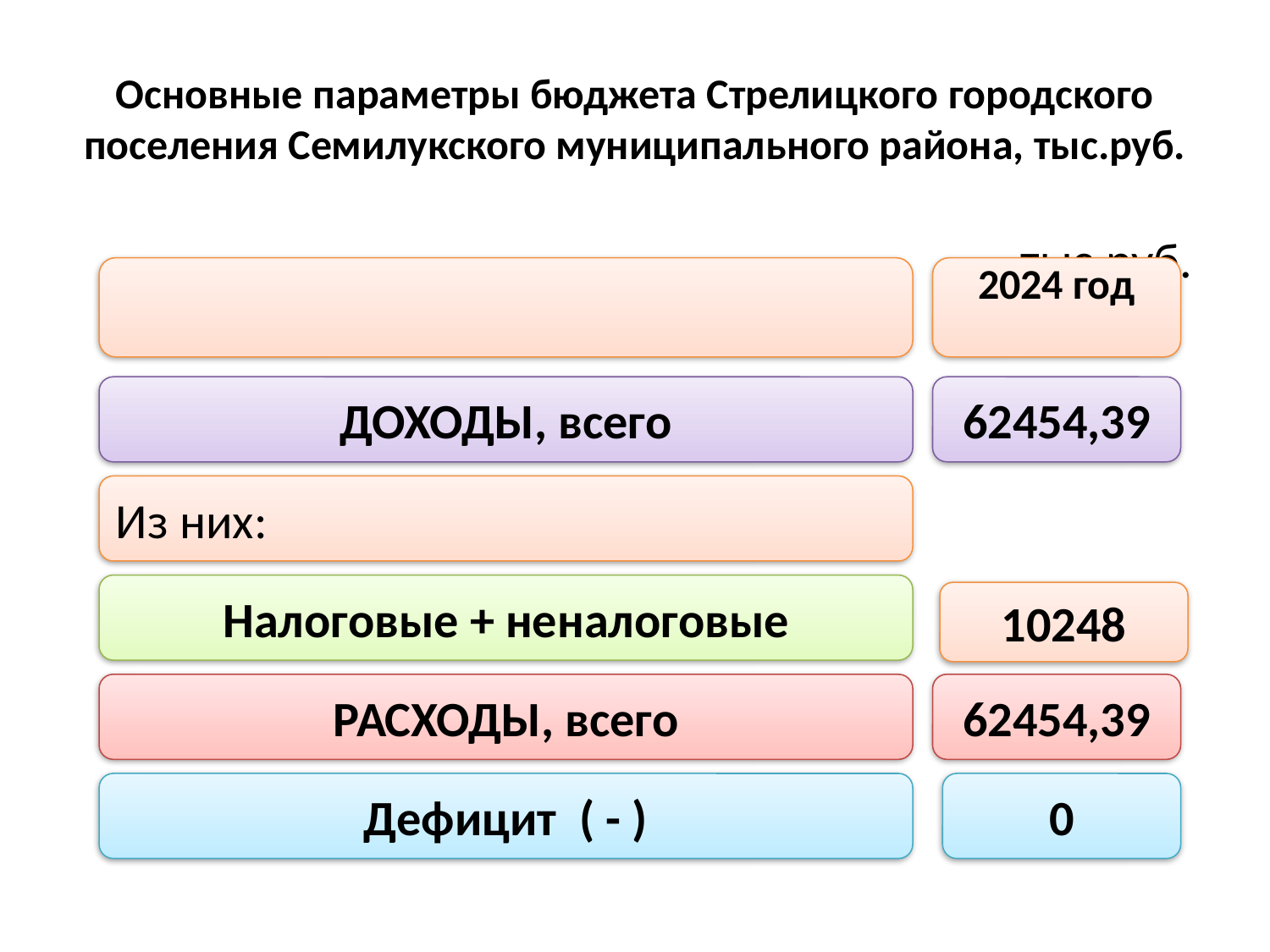

# Основные параметры бюджета Стрелицкого городского поселения Семилукского муниципального района, тыс.руб.
                                                                           тыс.руб.

2024 год

ДОХОДЫ, всего
62454,39
Из них:
Налоговые + неналоговые
10248
РАСХОДЫ, всего
62454,39
Дефицит  ( - )
0